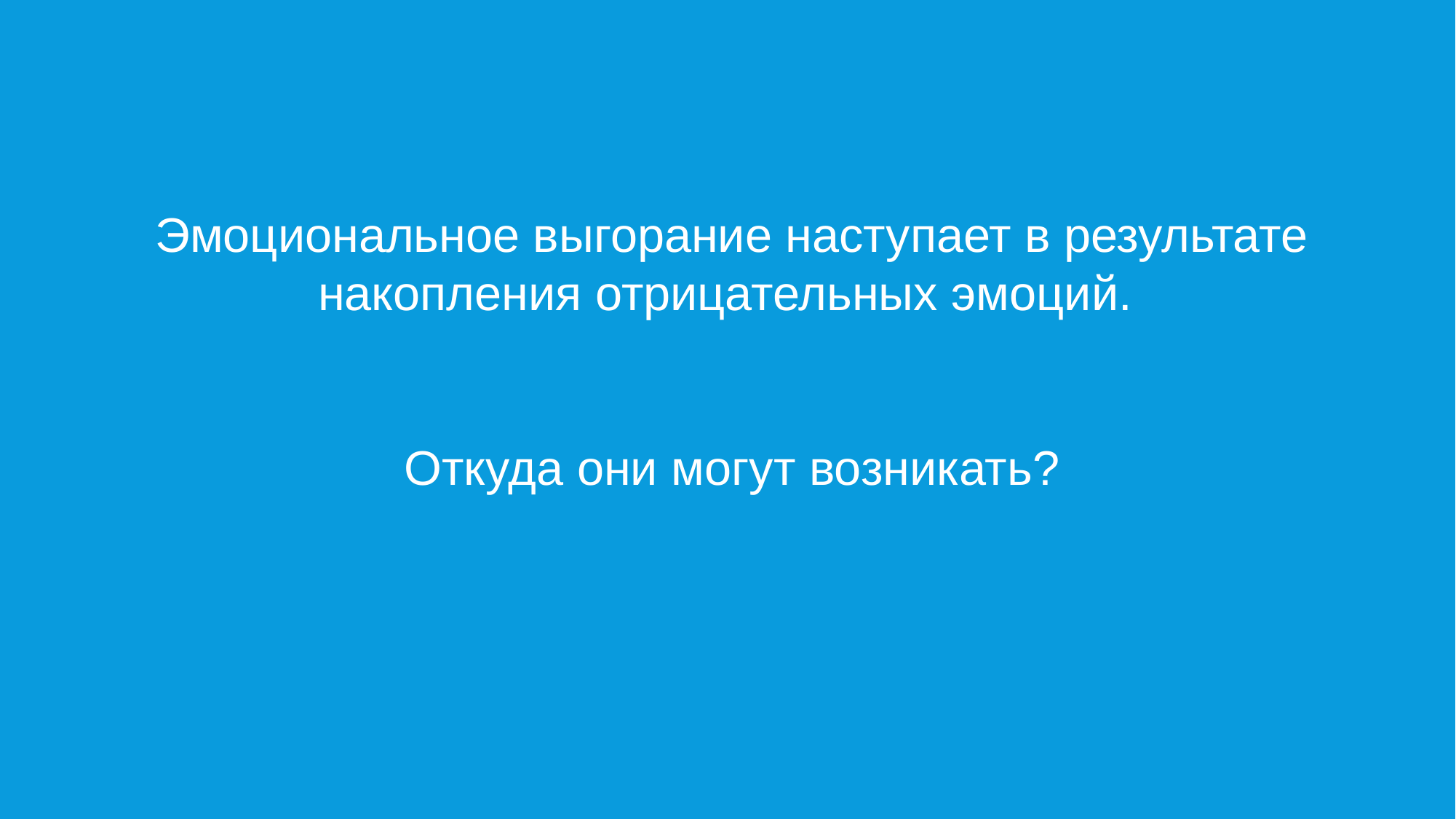

Эмоциональное выгорание наступает в результате накопления отрицательных эмоций.

Откуда они могут возникать?